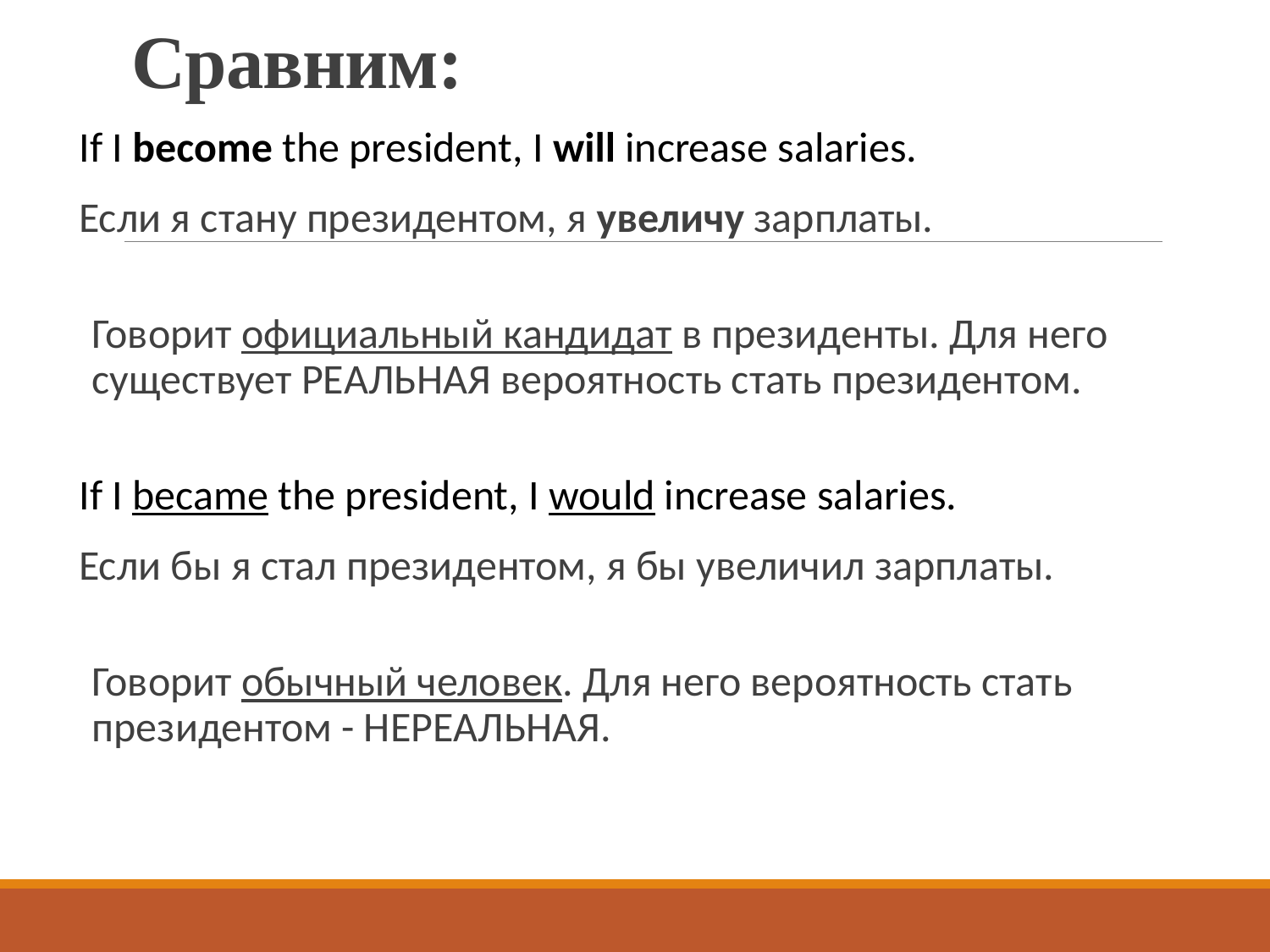

# Сравним:
If I become the president, I will increase salaries.
Если я стану президентом, я увеличу зарплаты.
Говорит официальный кандидат в президенты. Для него существует РЕАЛЬНАЯ вероятность стать президентом.
If I became the president, I would increase salaries.
Если бы я стал президентом, я бы увеличил зарплаты.
Говорит обычный человек. Для него вероятность стать президентом - НЕРЕАЛЬНАЯ.